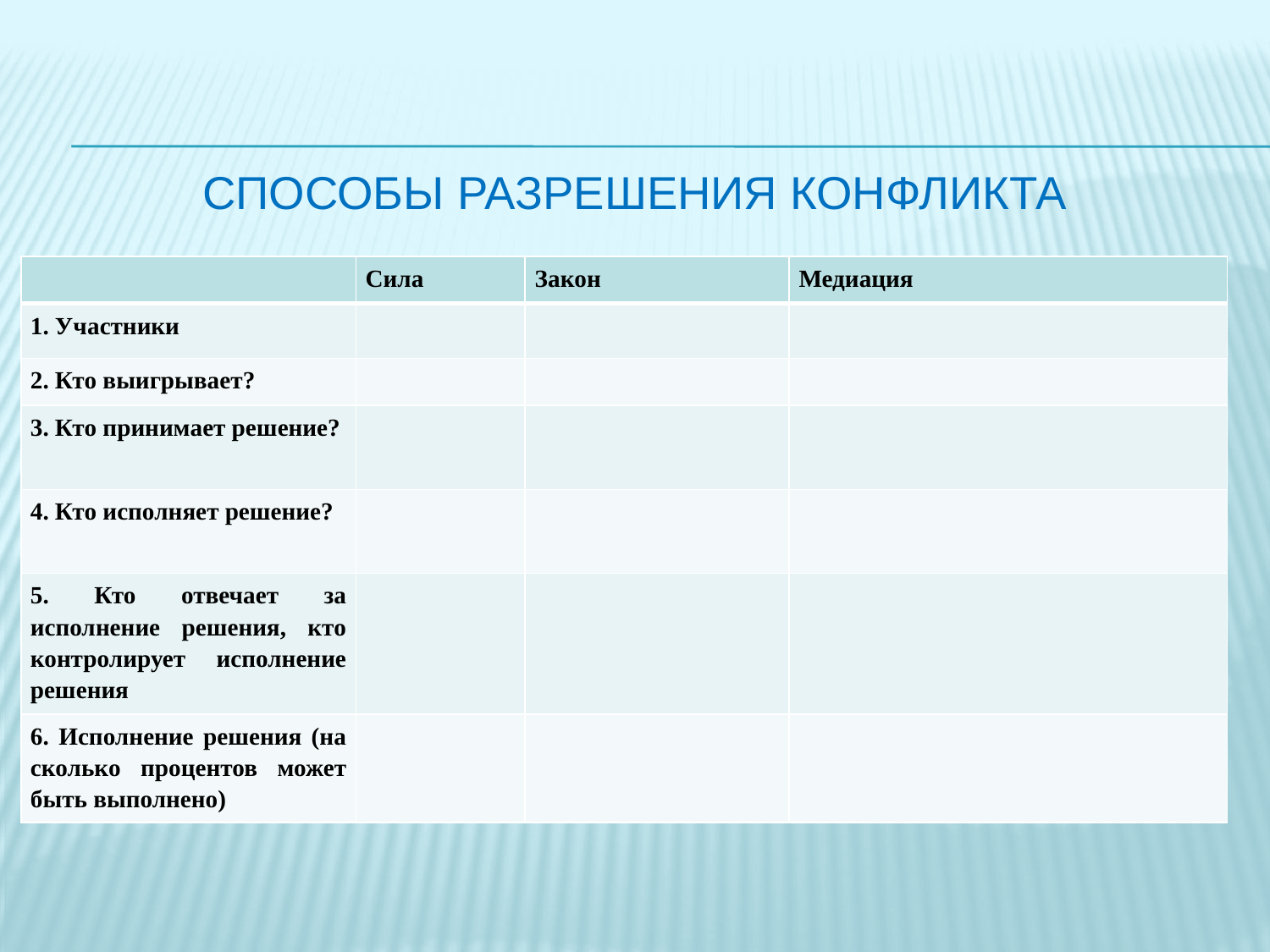

# Способы разрешения конфликта
|  | Сила | Закон | Медиация |
| --- | --- | --- | --- |
| 1. Участники |  |  |  |
| 2. Кто выигрывает? |  |  |  |
| 3. Кто принимает решение? |  |  |  |
| 4. Кто исполняет решение? |  |  |  |
| 5. Кто отвечает за исполнение решения, кто контролирует исполнение решения |  |  |  |
| 6. Исполнение решения (на сколько процентов может быть выполнено) |  |  |  |